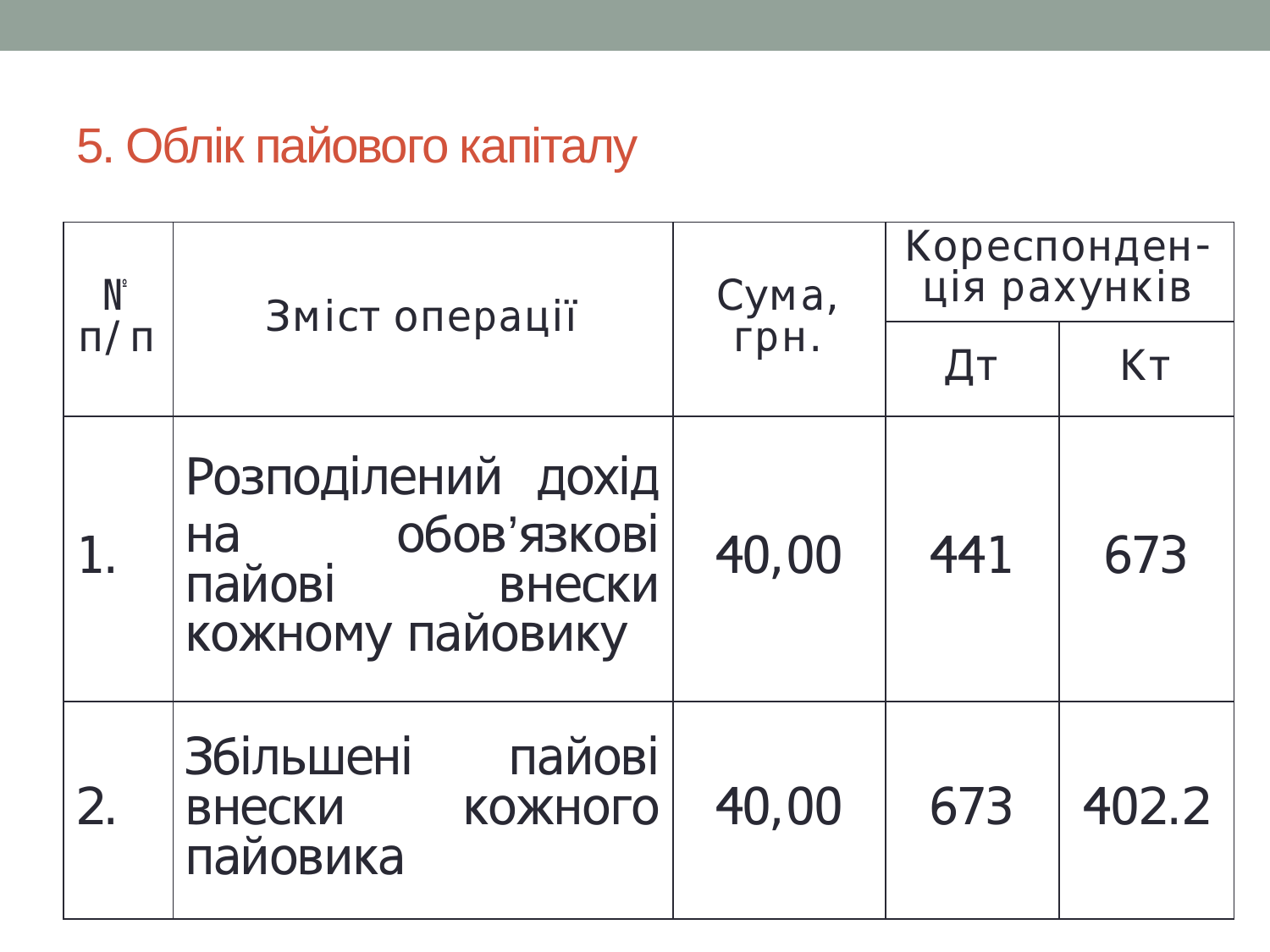

# 5. Облік пайового капіталу
| № п/п | Зміст операції | Сума, грн. | Кореспонден-ція рахунків |  |
| --- | --- | --- | --- | --- |
|  |  |  | Дт | Кт |
| 1. | Розподілений дохід на обов’язкові пайові внески кожному пайовику | 40,00 | 441 | 673 |
| 2. | Збільшені пайові внески кожного пайовика | 40,00 | 673 | 402.2 |